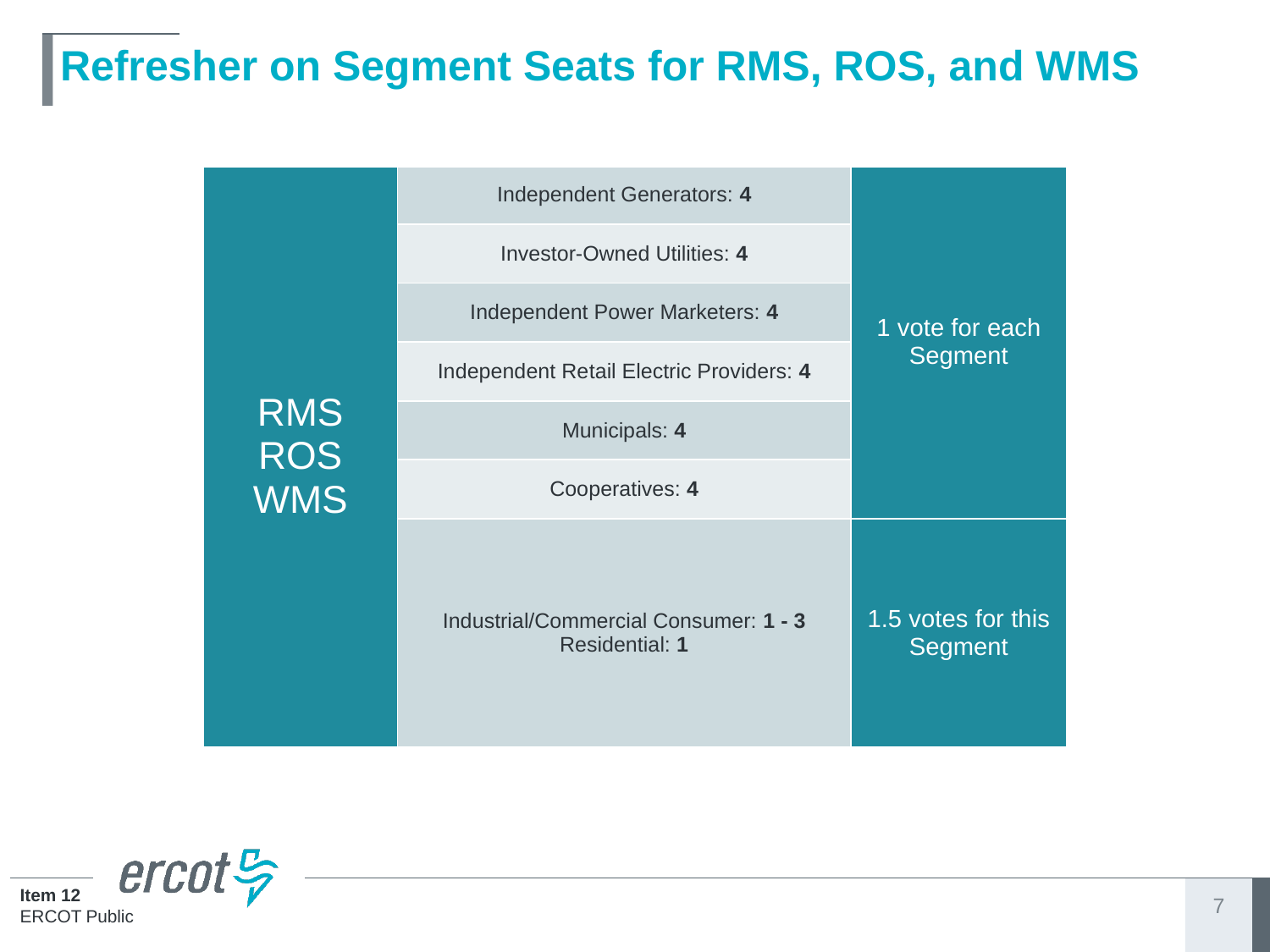

# Refresher on Segment Seats for RMS, ROS, and WMS
|  |  |  |
| --- | --- | --- |
| RMS ROS WMS | Independent Generators: 4 | 1 vote for each Segment |
|  | Investor-Owned Utilities: 4 |  |
|  | Independent Power Marketers: 4 |  |
|  | Independent Retail Electric Providers: 4 |  |
|  | Municipals: 4 |  |
|  | Cooperatives: 4 |  |
|  | Industrial/Commercial Consumer: 1 - 3 Residential: 1 | 1.5 votes for this Segment |
7